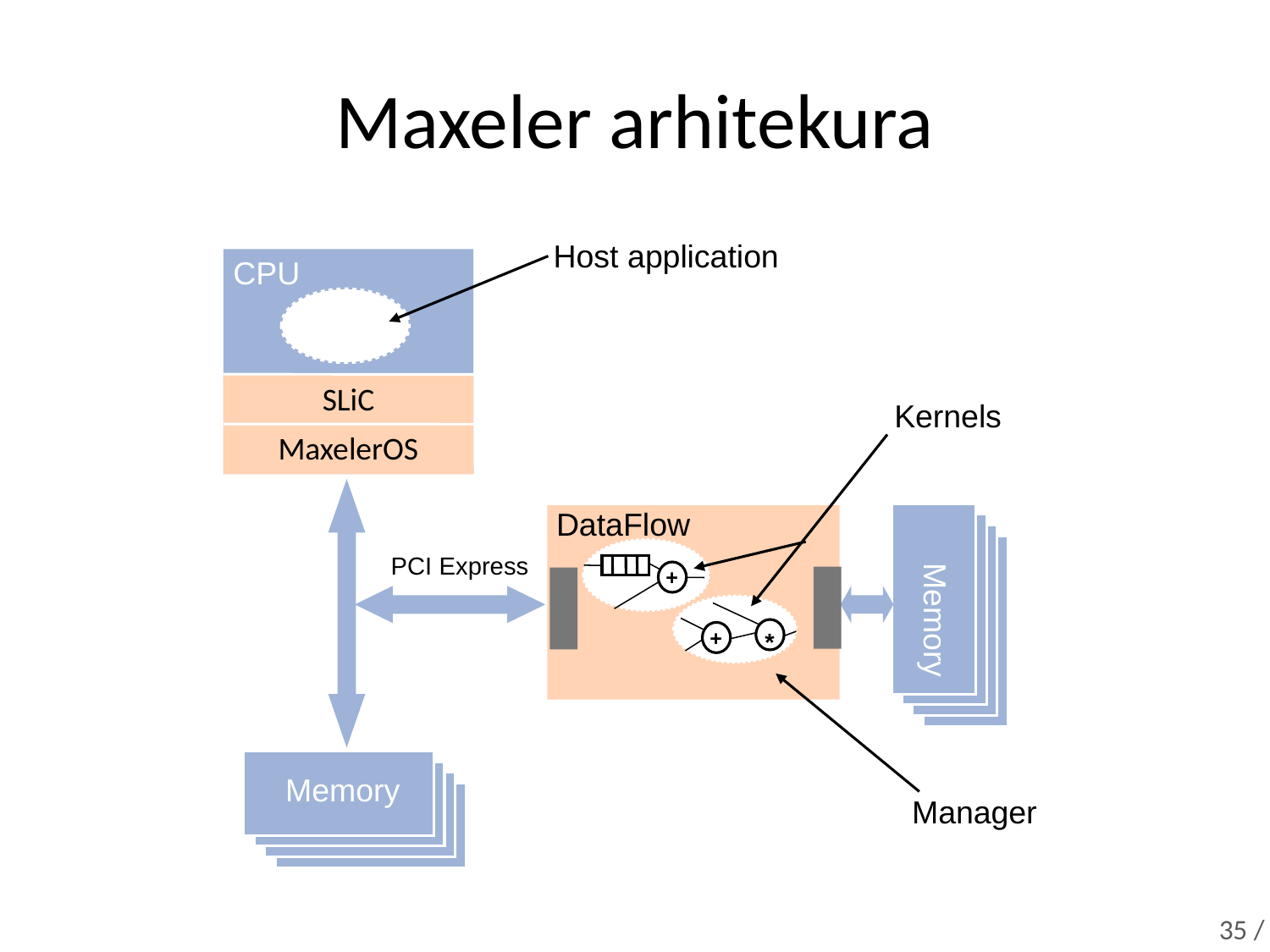

# Maxeler arhitekura
Host application
CPU

SLiC
MaxelerOS

Kernels

DataFlow

PCI Express

Memory

+

+

*

Memory
Manager